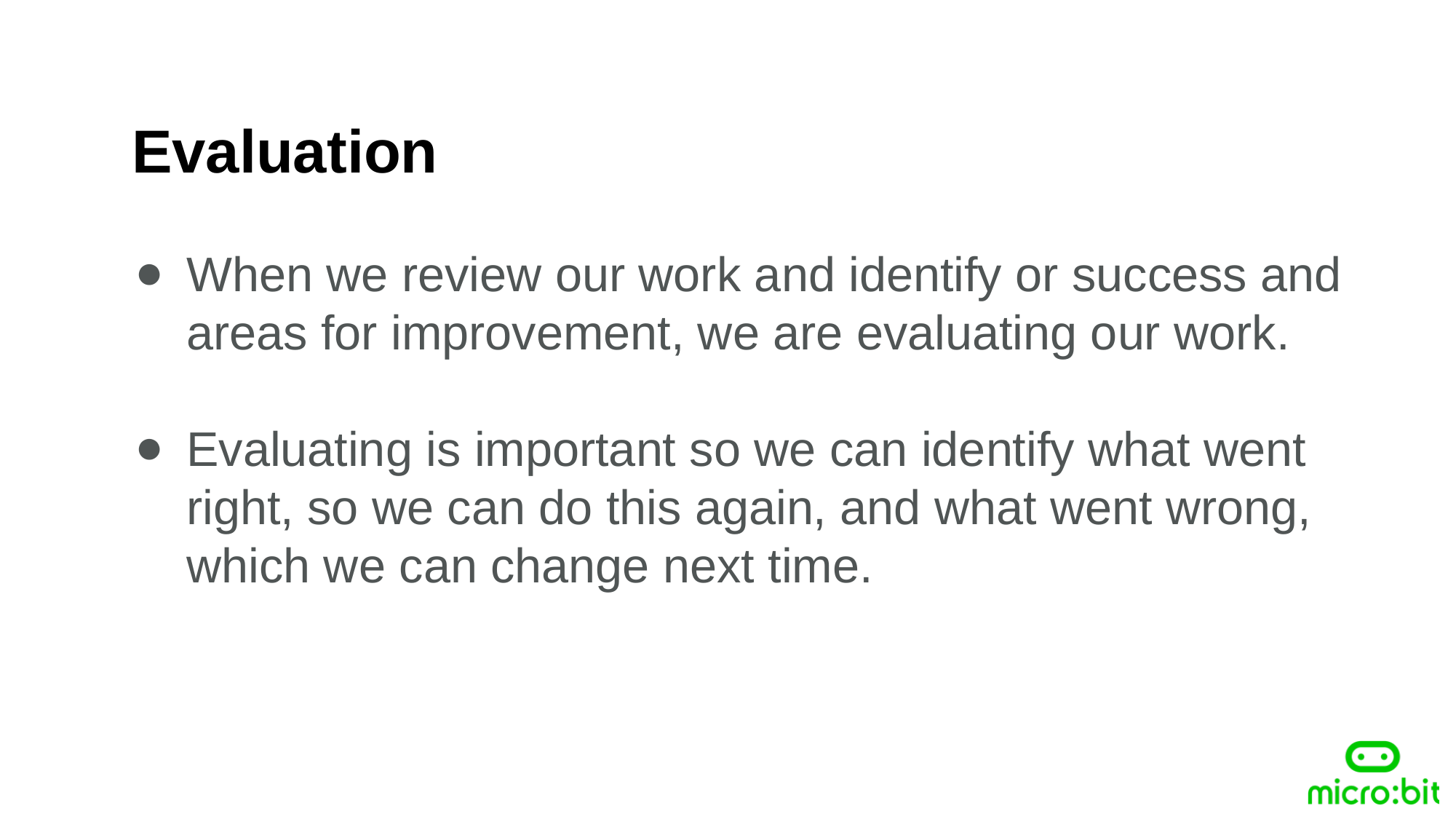

Evaluation

When we review our work and identify or success and areas for improvement, we are evaluating our work.

Evaluating is important so we can identify what went right, so we can do this again, and what went wrong, which we can change next time.